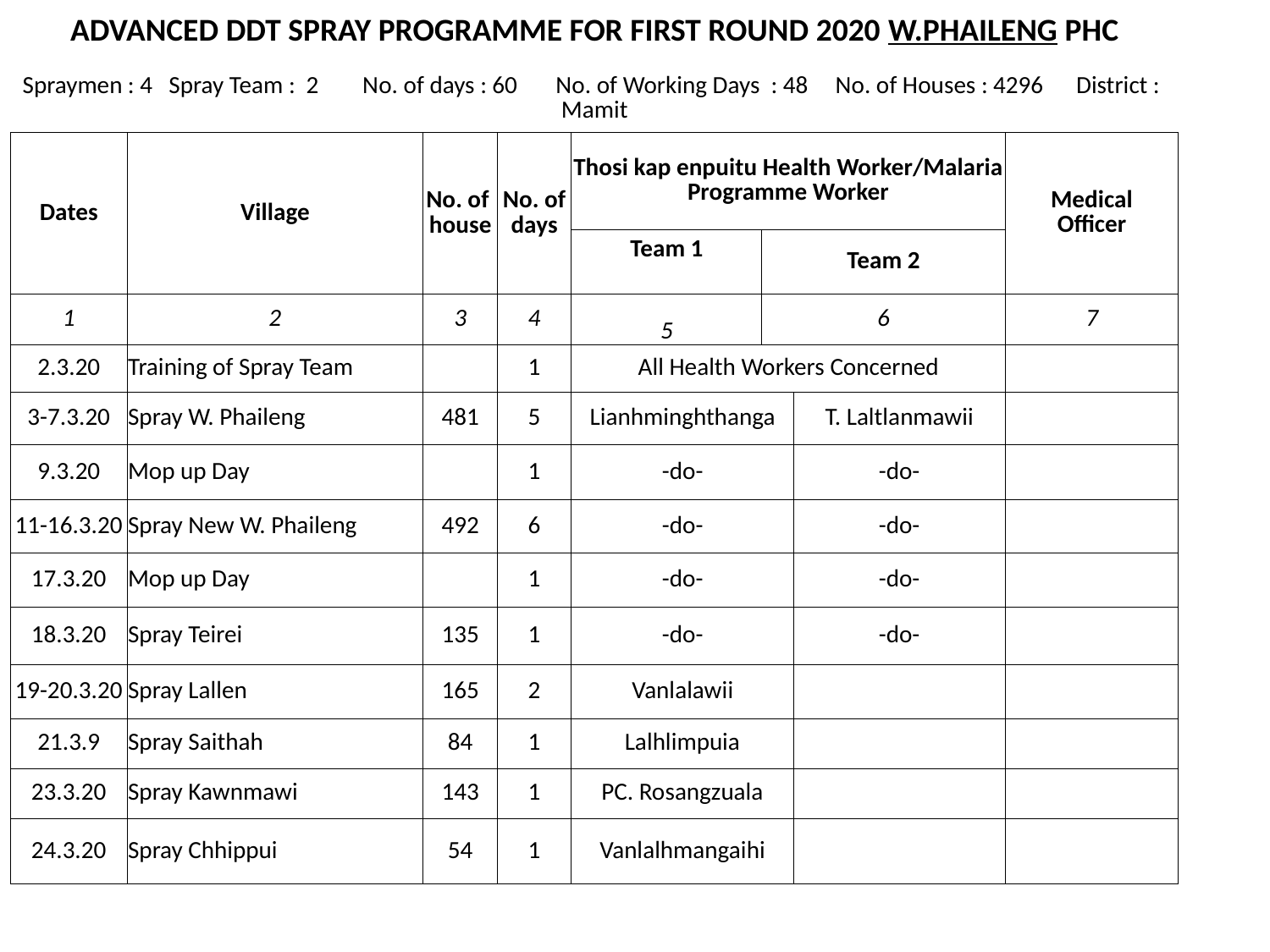

| ADVANCED DDT SPRAY PROGRAMME FOR FIRST ROUND 2020 W.PHAILENG PHC |  |  |  |  |  |  |  |
| --- | --- | --- | --- | --- | --- | --- | --- |
| Spraymen : 4 Spray Team : 2 No. of days : 60 No. of Working Days : 48 No. of Houses : 4296 District : Mamit |  |  |  |  |  |  |  |
| Dates | Village | No. of house | No. of days | Thosi kap enpuitu Health Worker/Malaria Programme Worker |  |  | Medical Officer |
|  |  |  |  | Team 1 | Team 2 |  |  |
| 1 | 2 | 3 | 4 | 5 | 6 |  | 7 |
| 2.3.20 | Training of Spray Team |  | 1 | All Health Workers Concerned |  |  |  |
| 3-7.3.20 | Spray W. Phaileng | 481 | 5 | Lianhminghthanga |  | T. Laltlanmawii |  |
| 9.3.20 | Mop up Day |  | 1 | -do- |  | -do- |  |
| 11-16.3.20 | Spray New W. Phaileng | 492 | 6 | -do- |  | -do- |  |
| 17.3.20 | Mop up Day |  | 1 | -do- |  | -do- |  |
| 18.3.20 | Spray Teirei | 135 | 1 | -do- |  | -do- |  |
| 19-20.3.20 | Spray Lallen | 165 | 2 | Vanlalawii |  |  |  |
| 21.3.9 | Spray Saithah | 84 | 1 | Lalhlimpuia |  |  |  |
| 23.3.20 | Spray Kawnmawi | 143 | 1 | PC. Rosangzuala |  |  |  |
| 24.3.20 | Spray Chhippui | 54 | 1 | Vanlalhmangaihi |  |  |  |